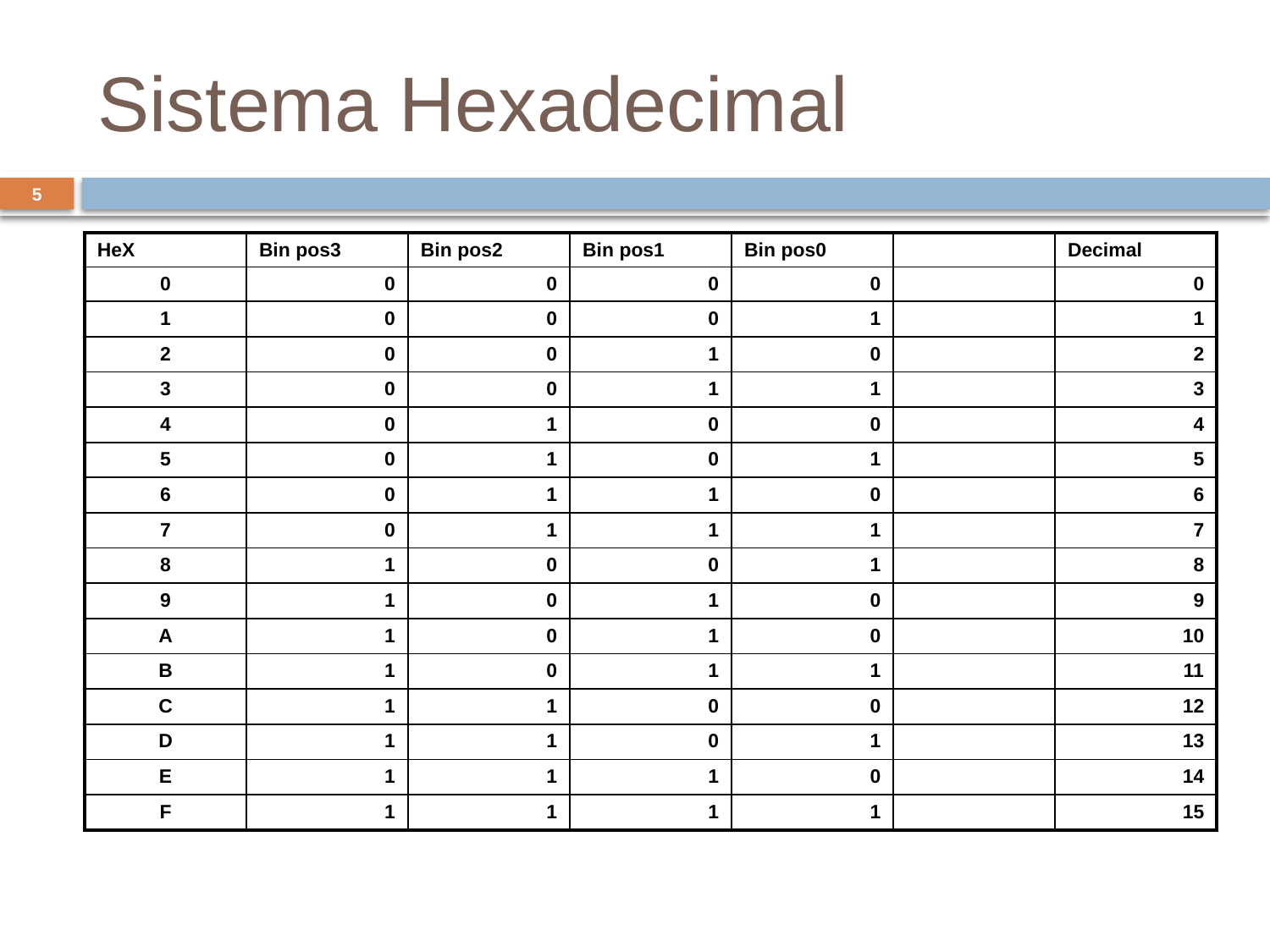

# Sistema Hexadecimal
5
| HeX | Bin pos3 | Bin pos2 | Bin pos1 | Bin pos0 |  | Decimal |
| --- | --- | --- | --- | --- | --- | --- |
| 0 | 0 | 0 | 0 | 0 |  | 0 |
| 1 | 0 | 0 | 0 | 1 |  | 1 |
| 2 | 0 | 0 | 1 | 0 |  | 2 |
| 3 | 0 | 0 | 1 | 1 |  | 3 |
| 4 | 0 | 1 | 0 | 0 |  | 4 |
| 5 | 0 | 1 | 0 | 1 |  | 5 |
| 6 | 0 | 1 | 1 | 0 |  | 6 |
| 7 | 0 | 1 | 1 | 1 |  | 7 |
| 8 | 1 | 0 | 0 | 1 |  | 8 |
| 9 | 1 | 0 | 1 | 0 |  | 9 |
| A | 1 | 0 | 1 | 0 |  | 10 |
| B | 1 | 0 | 1 | 1 |  | 11 |
| C | 1 | 1 | 0 | 0 |  | 12 |
| D | 1 | 1 | 0 | 1 |  | 13 |
| E | 1 | 1 | 1 | 0 |  | 14 |
| F | 1 | 1 | 1 | 1 |  | 15 |